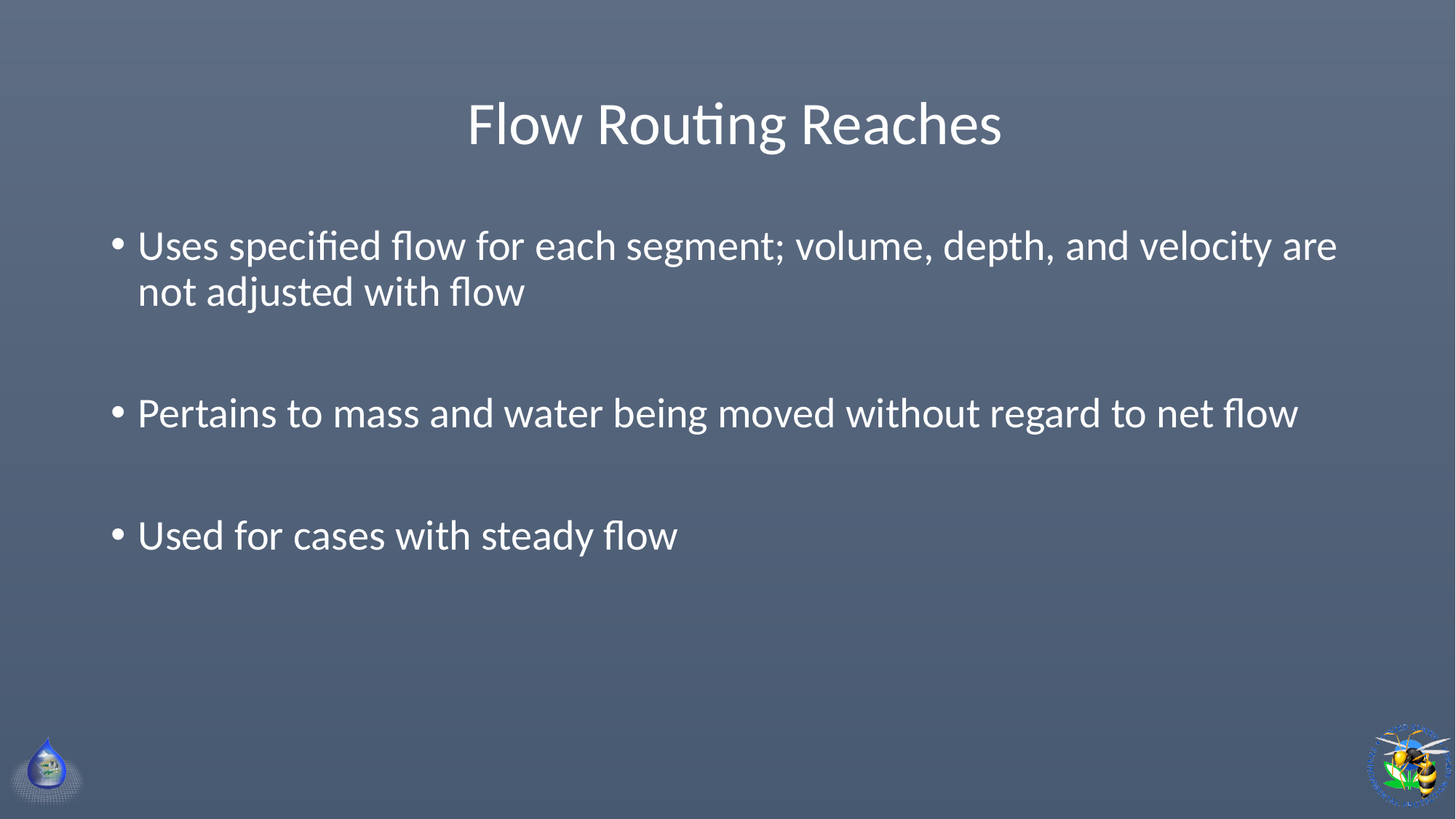

# Flow Routing Reaches
Uses specified flow for each segment; volume, depth, and velocity are not adjusted with flow

Pertains to mass and water being moved without regard to net flow

Used for cases with steady flow